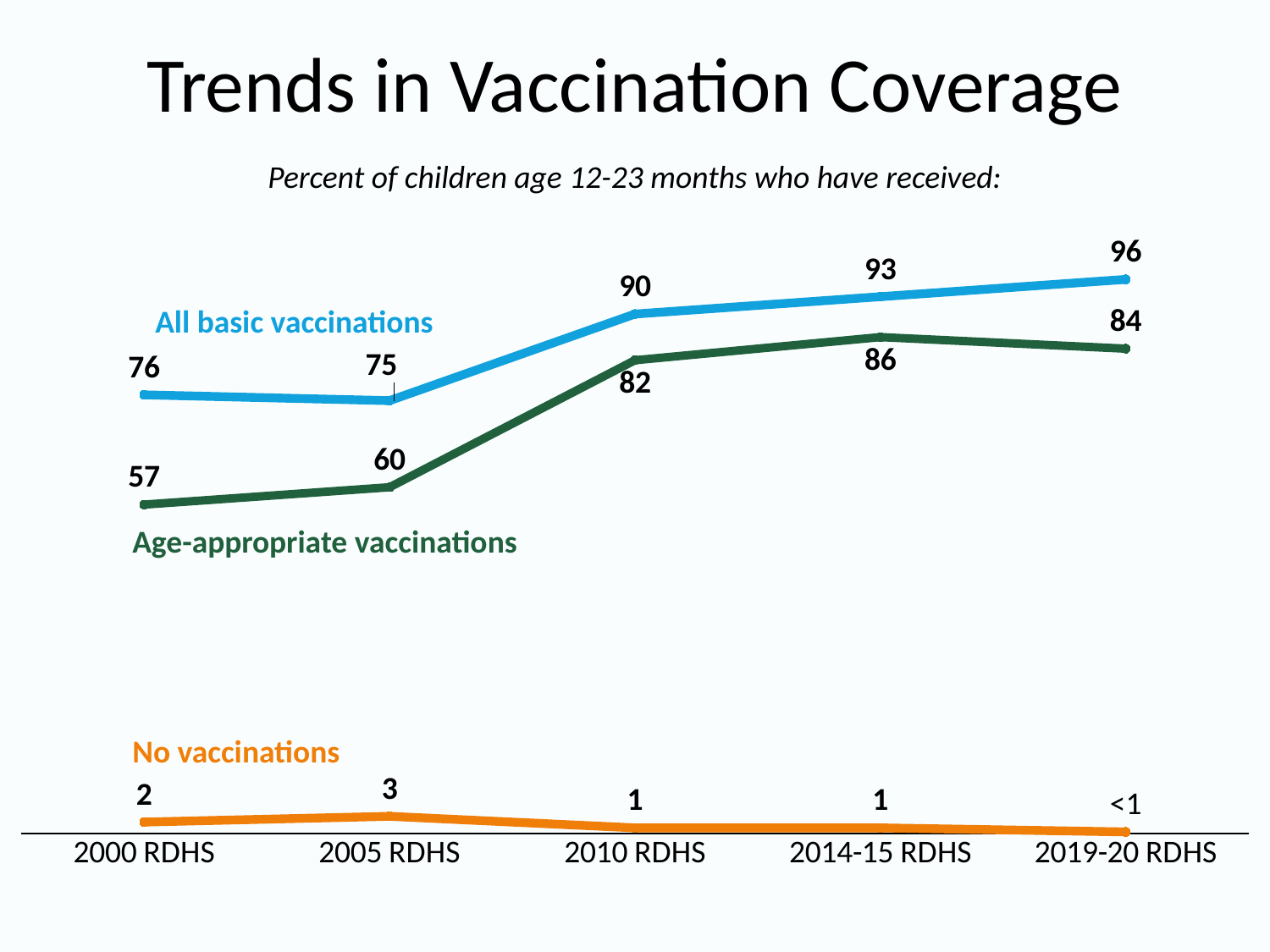

# Trends in Vaccination Coverage
Percent of children age 12-23 months who have received:

### Chart

| Category | all basic  | none | age appropriate |
|---|---|---|---|
| 2000 RDHS | 76.0 | 2.0 | 57.0 |
| 2005 RDHS | 75.0 | 3.0 | 60.0 |
| 2010 RDHS | 90.0 | 1.0 | 82.0 |
| 2014-15 RDHS | 93.0 | 1.0 | 86.0 |
| 2019-20 RDHS | 96.0 | 0.3 | 84.0 |
All basic vaccinations
Age-appropriate vaccinations
No vaccinations